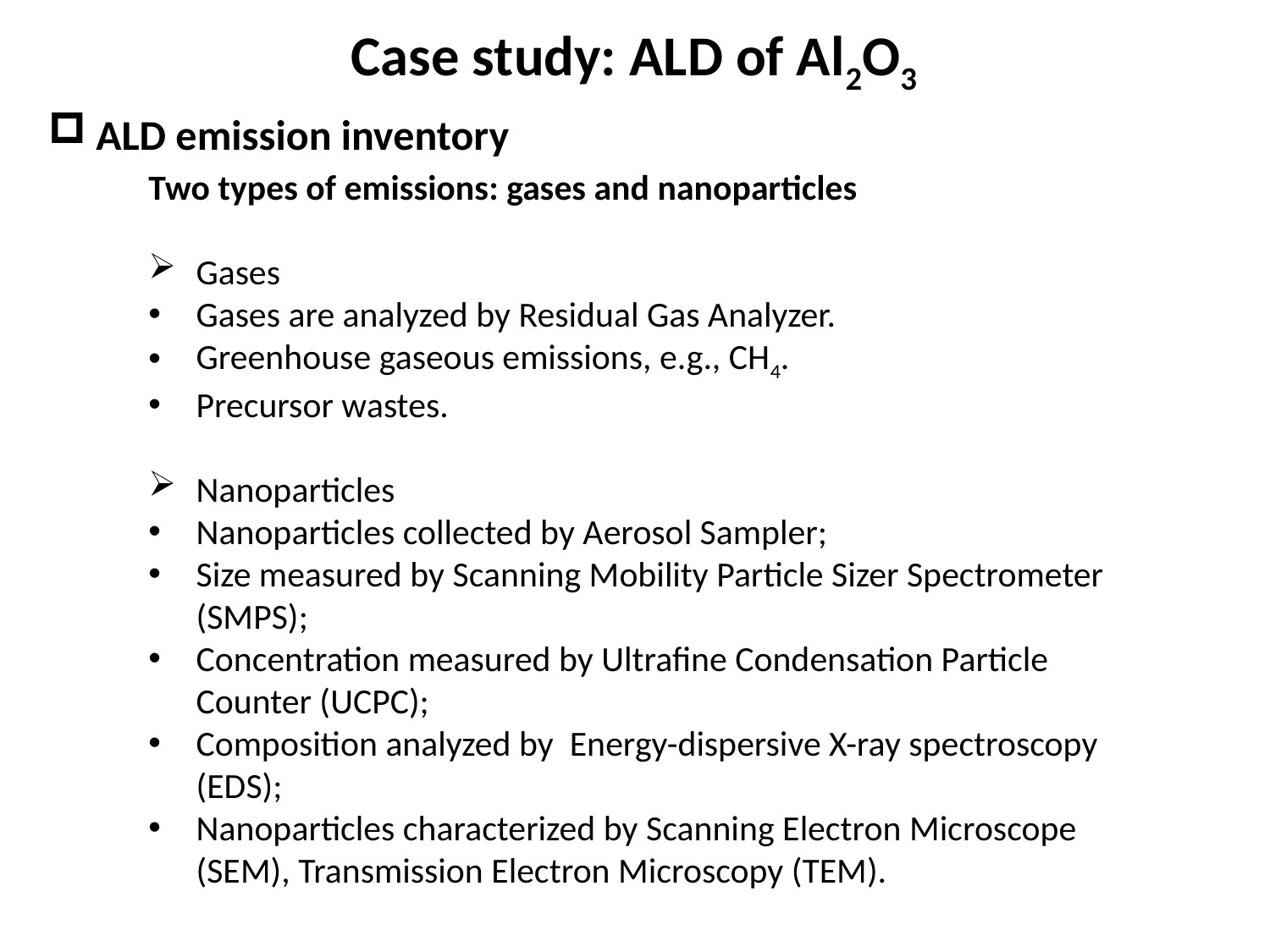

Case study: ALD of Al2O3
ALD emission inventory
Two types of emissions: gases and nanoparticles

Gases
Gases are analyzed by Residual Gas Analyzer.
Greenhouse gaseous emissions, e.g., CH4.
Precursor wastes.

Nanoparticles
Nanoparticles collected by Aerosol Sampler;
Size measured by Scanning Mobility Particle Sizer Spectrometer (SMPS);
Concentration measured by Ultrafine Condensation Particle Counter (UCPC);
Composition analyzed by  Energy-dispersive X-ray spectroscopy (EDS);
Nanoparticles characterized by Scanning Electron Microscope (SEM), Transmission Electron Microscopy (TEM).